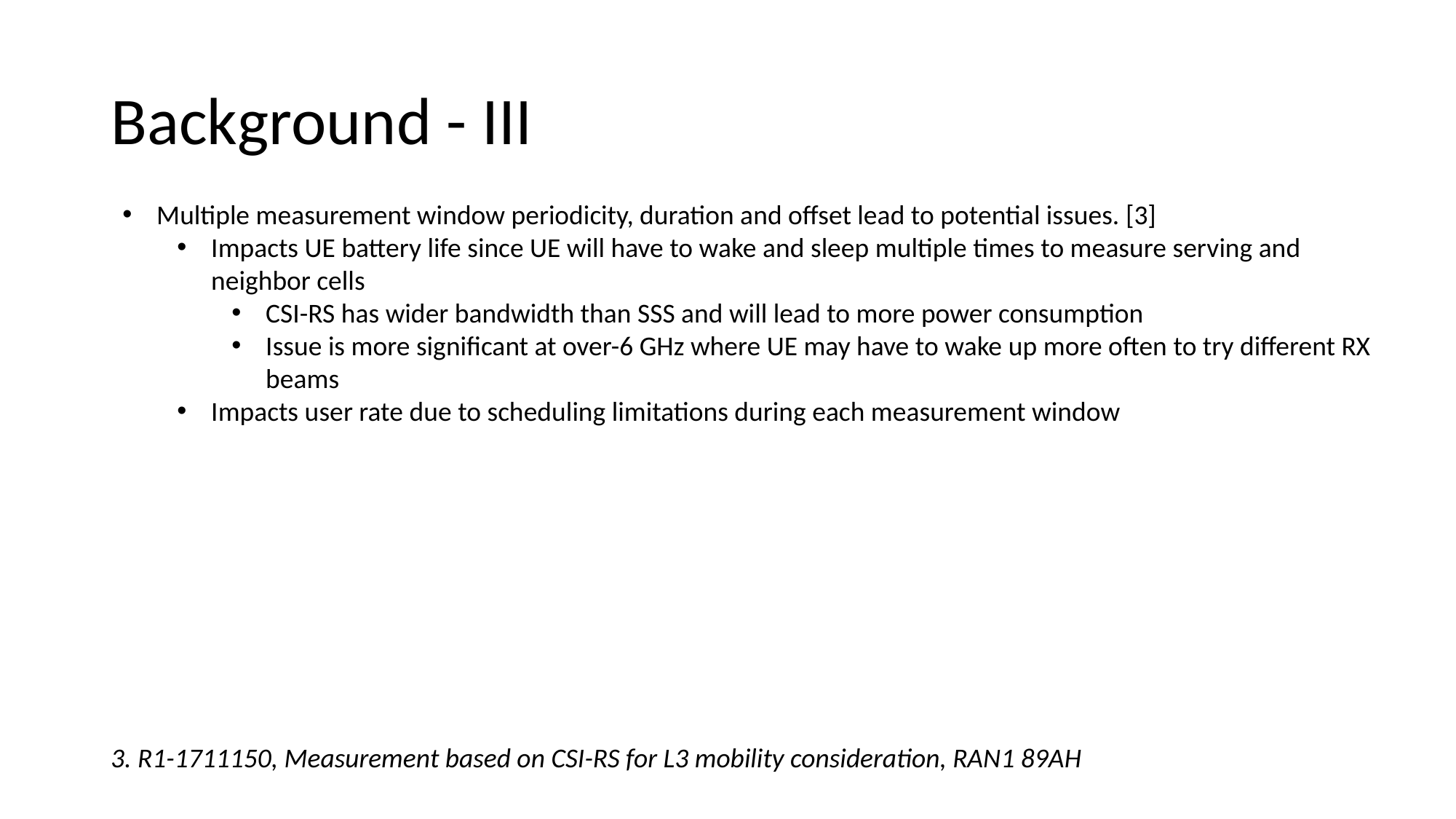

# Background - III
Multiple measurement window periodicity, duration and offset lead to potential issues. [3]
Impacts UE battery life since UE will have to wake and sleep multiple times to measure serving and neighbor cells
CSI-RS has wider bandwidth than SSS and will lead to more power consumption
Issue is more significant at over-6 GHz where UE may have to wake up more often to try different RX beams
Impacts user rate due to scheduling limitations during each measurement window
3. R1-1711150, Measurement based on CSI-RS for L3 mobility consideration, RAN1 89AH